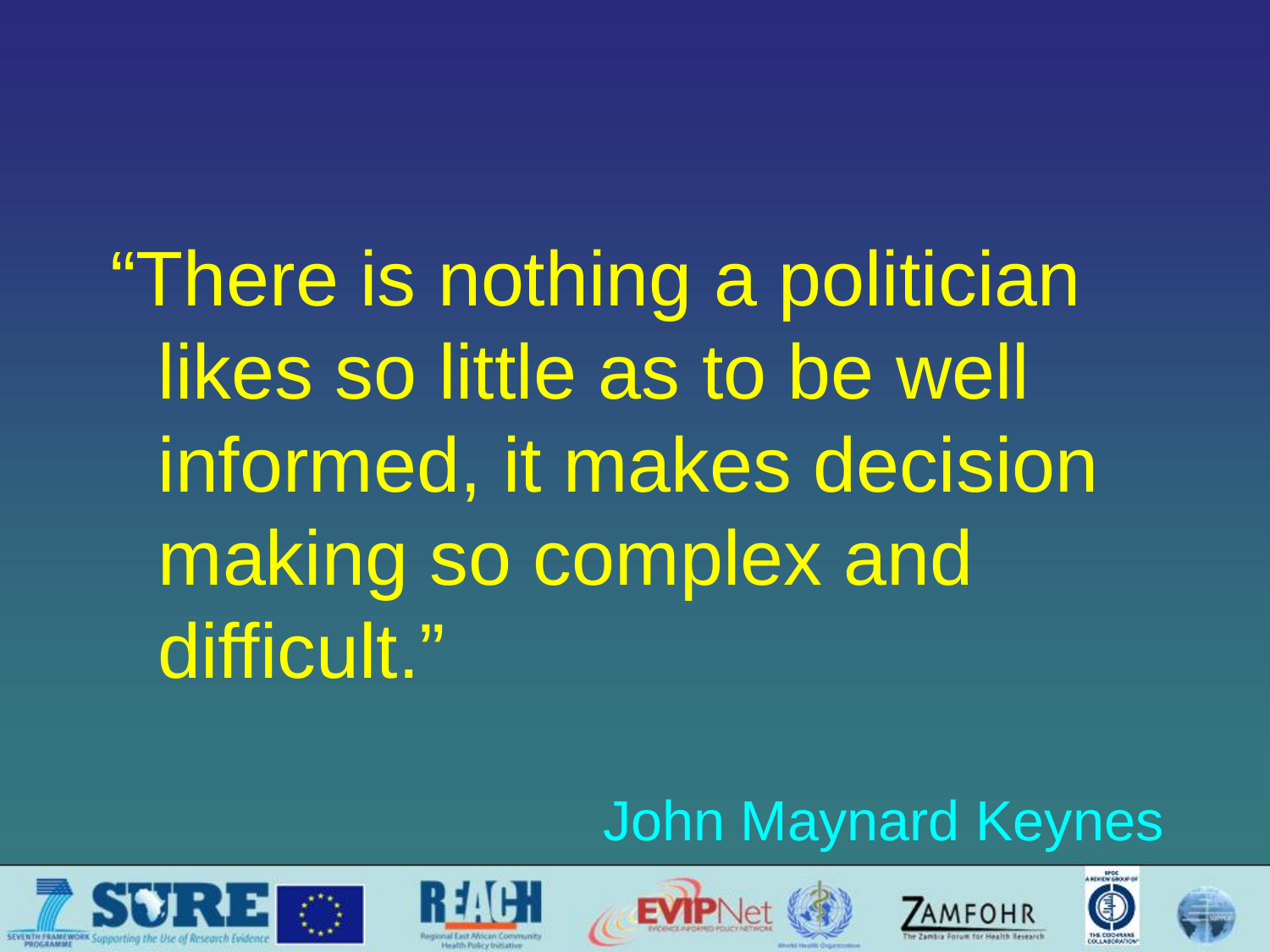

“There is nothing a politician likes so little as to be well informed, it makes decision making so complex and difficult.”

John Maynard Keynes